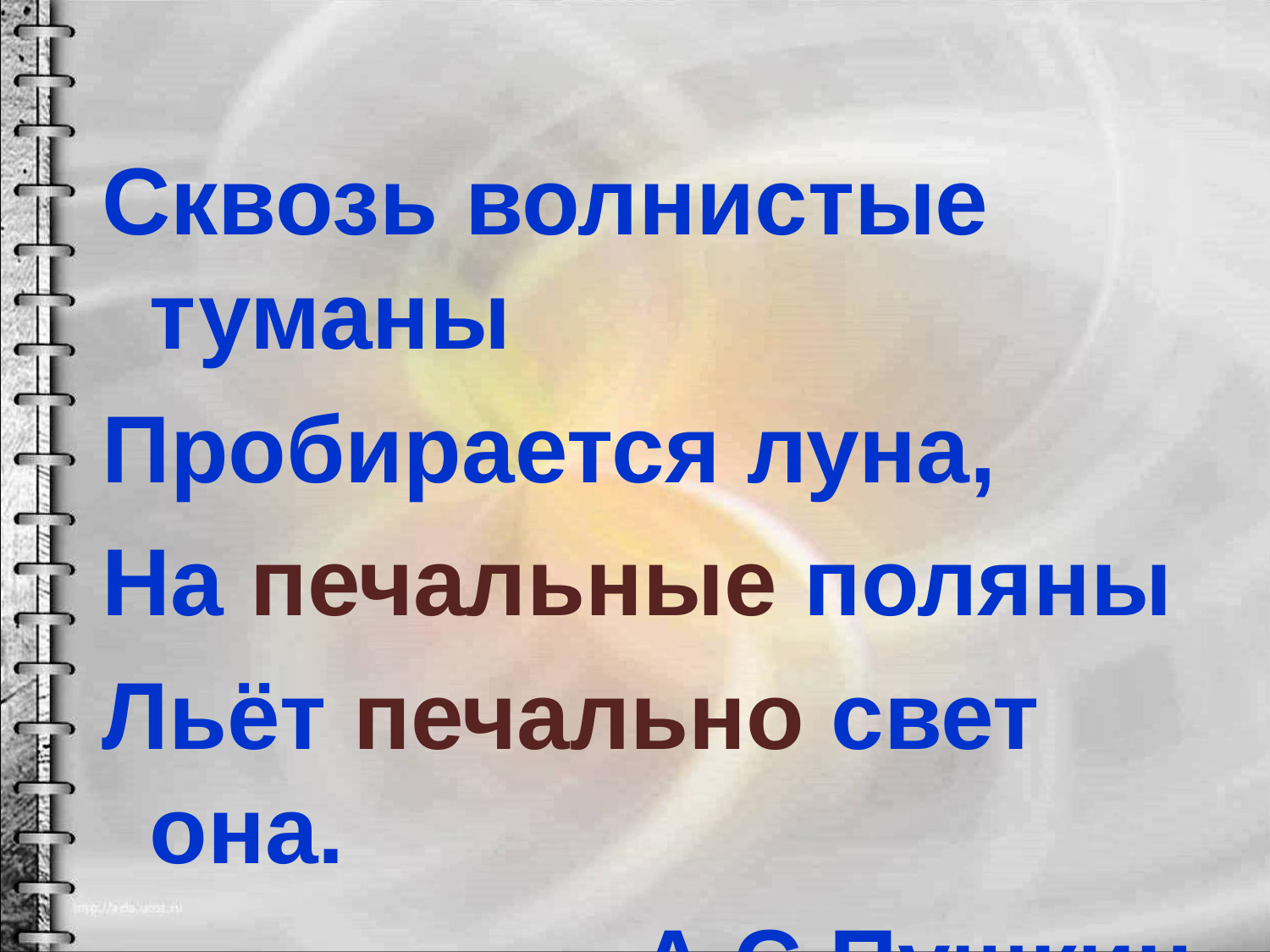

Сквозь волнистые туманы
Пробирается луна,
На печальные поляны
Льёт печально свет она.
 А.С.Пушкин